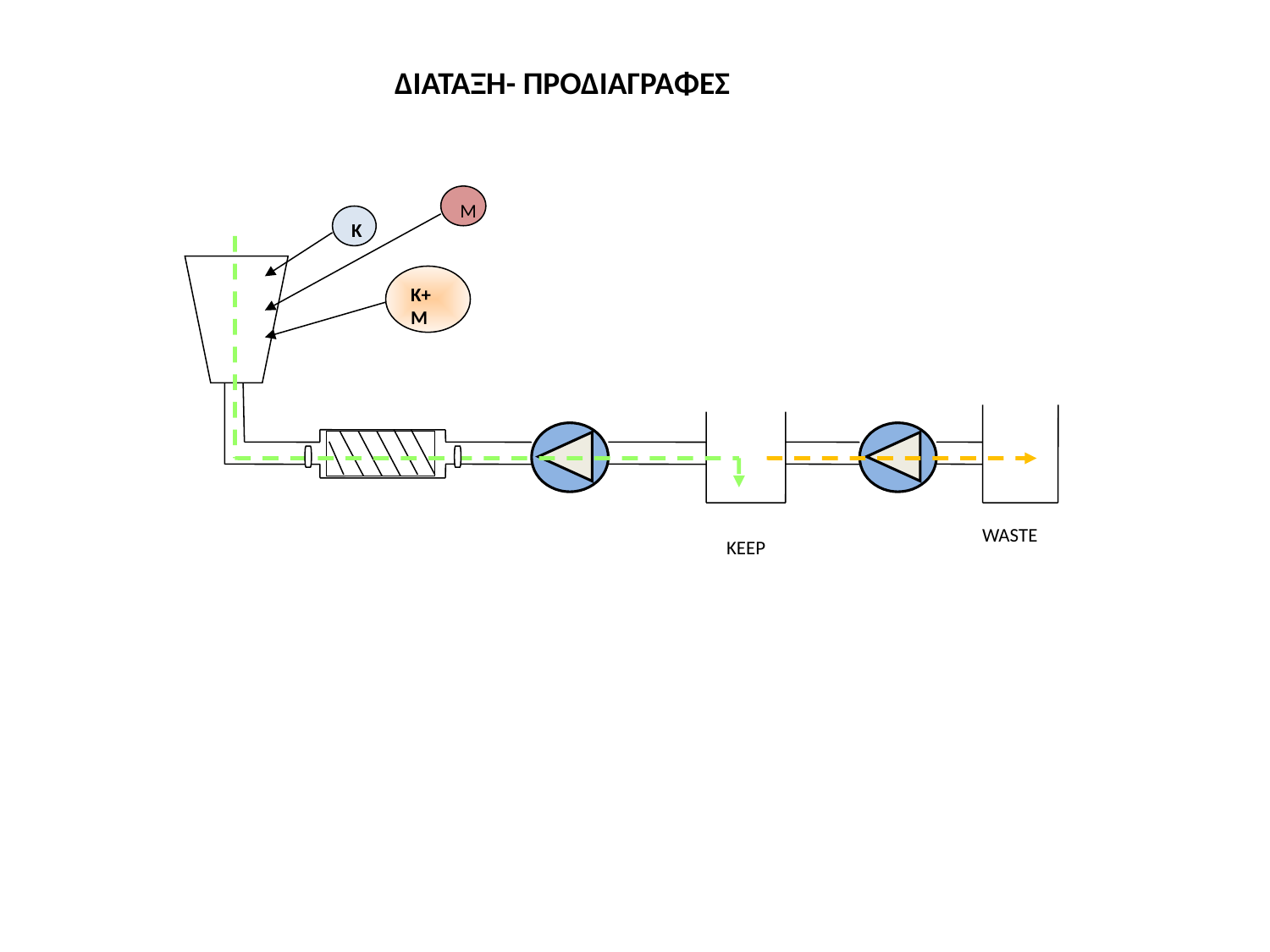

ΔΙΑΤΑΞΗ- ΠΡΟΔΙΑΓΡΑΦΕΣ

M

K

K+M

  KEEP
 WASTE